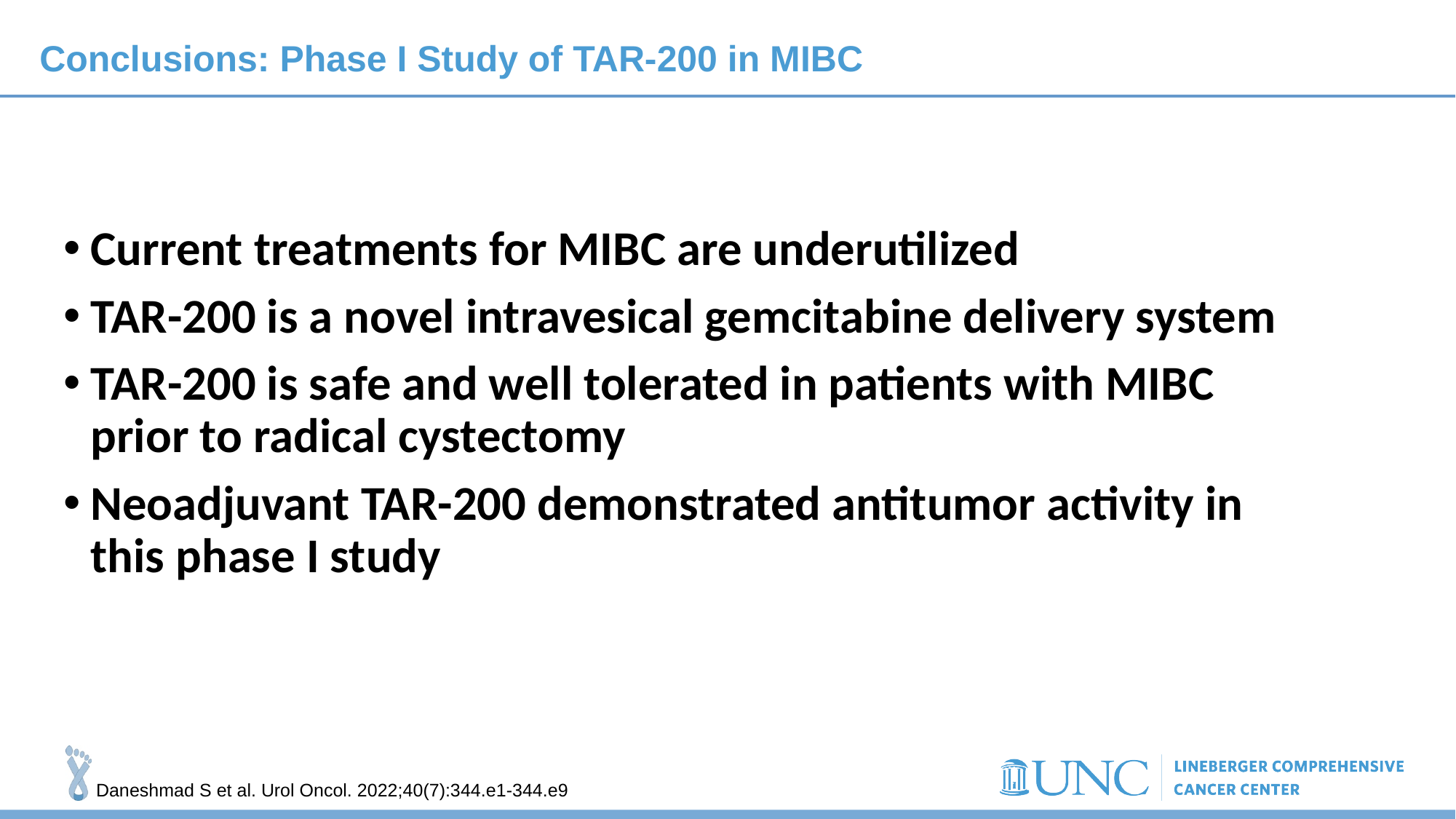

# Conclusions: Phase I Study of TAR-200 in MIBC
Current treatments for MIBC are underutilized
TAR-200 is a novel intravesical gemcitabine delivery system
TAR-200 is safe and well tolerated in patients with MIBC prior to radical cystectomy
Neoadjuvant TAR-200 demonstrated antitumor activity in this phase I study
Daneshmad S et al. Urol Oncol. 2022;40(7):344.e1-344.e9